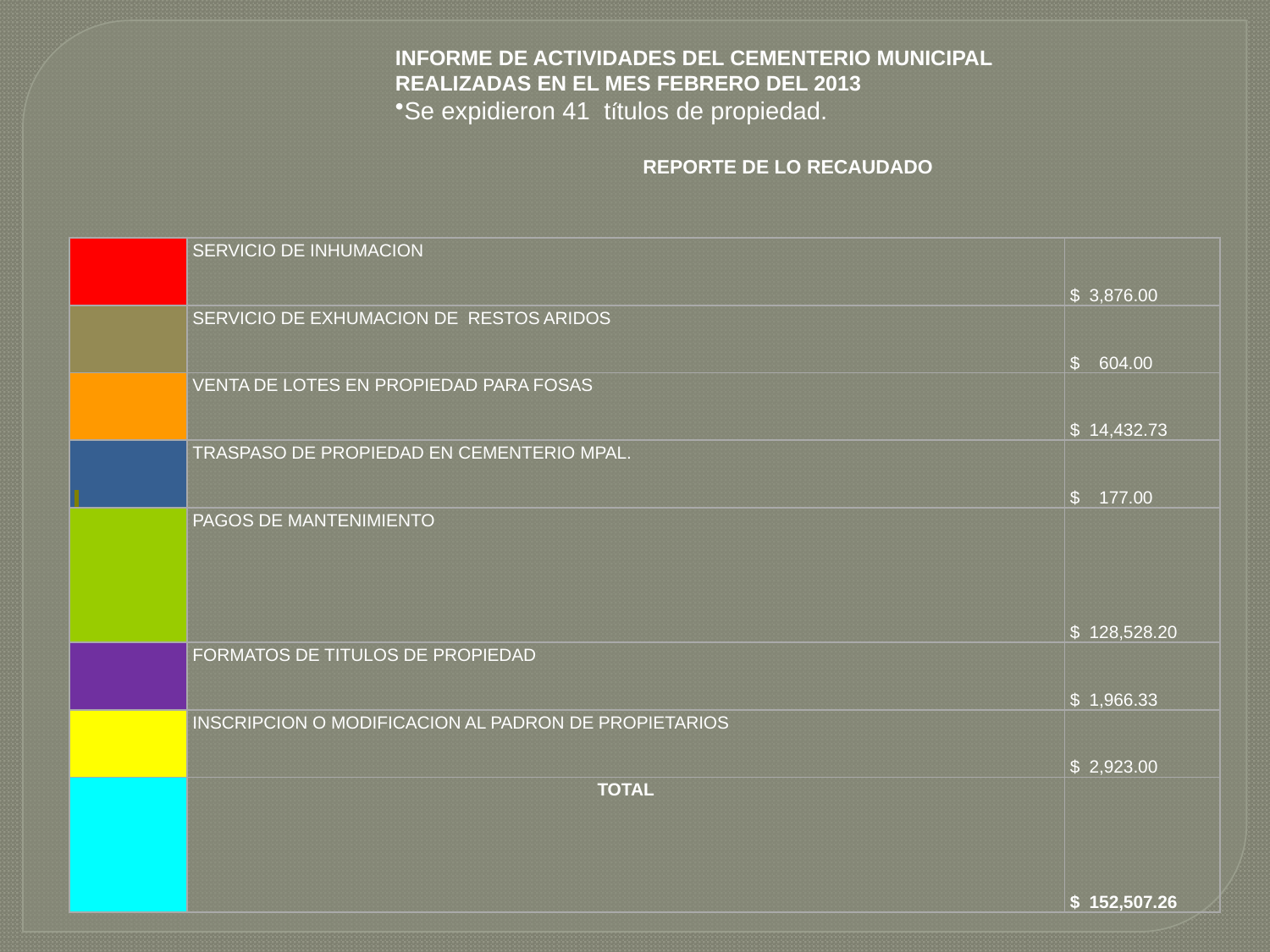

INFORME DE ACTIVIDADES DEL CEMENTERIO MUNICIPAL
REALIZADAS EN EL MES FEBRERO DEL 2013
Se expidieron 41  títulos de propiedad.

                                             REPORTE DE LO RECAUDADO
|  | SERVICIO DE INHUMACION | $ 3,876.00 |
| --- | --- | --- |
|  | SERVICIO DE EXHUMACION DE RESTOS ARIDOS | $ 604.00 |
|  | VENTA DE LOTES EN PROPIEDAD PARA FOSAS | $ 14,432.73 |
|  | TRASPASO DE PROPIEDAD EN CEMENTERIO MPAL. | $ 177.00 |
|  | PAGOS DE MANTENIMIENTO | $ 128,528.20 |
|  | FORMATOS DE TITULOS DE PROPIEDAD | $ 1,966.33 |
|  | INSCRIPCION O MODIFICACION AL PADRON DE PROPIETARIOS | $ 2,923.00 |
|  | TOTAL | $ 152,507.26 |